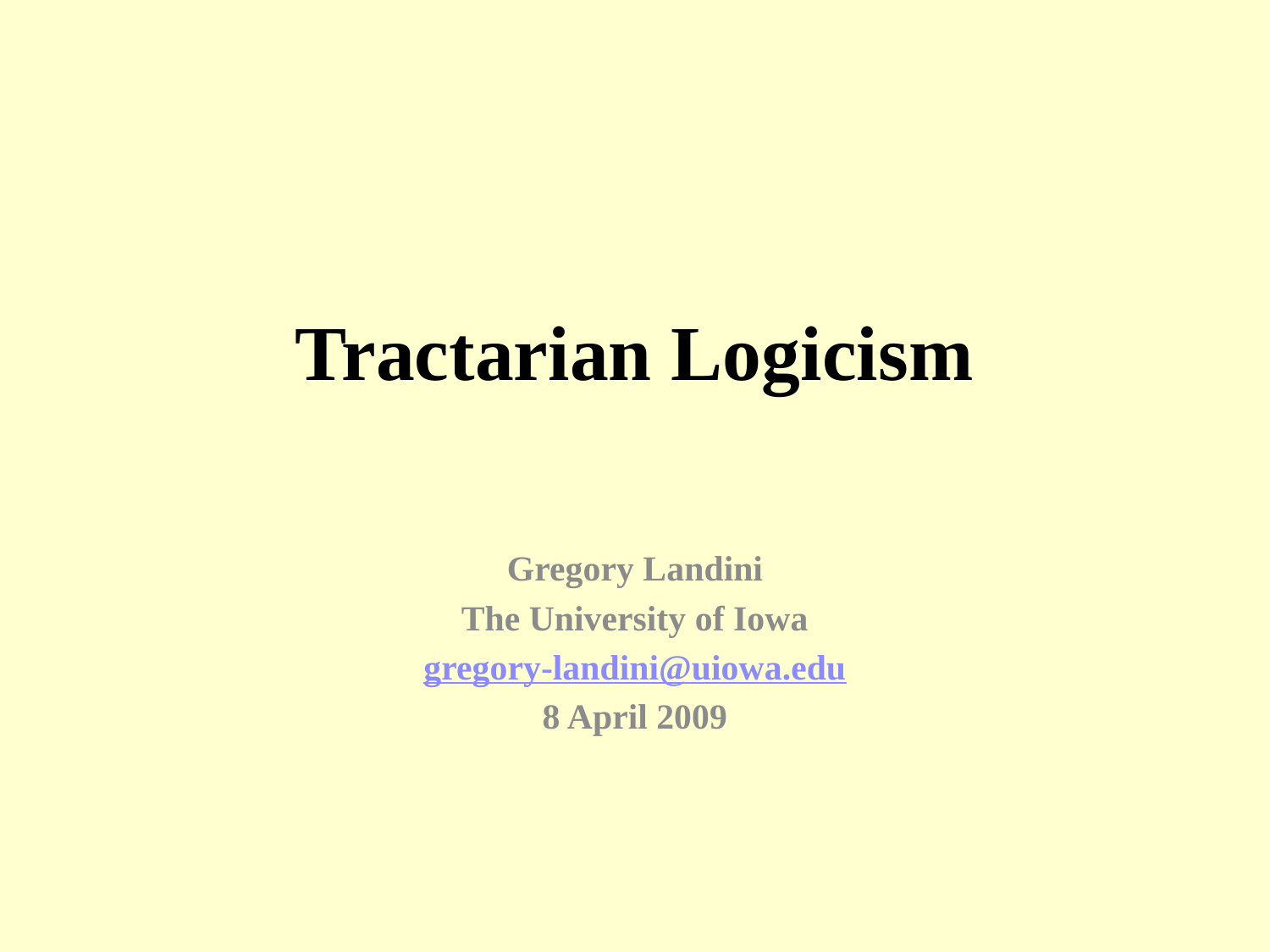

# Tractarian Logicism
Gregory Landini
The University of Iowa
gregory-landini@uiowa.edu
8 April 2009